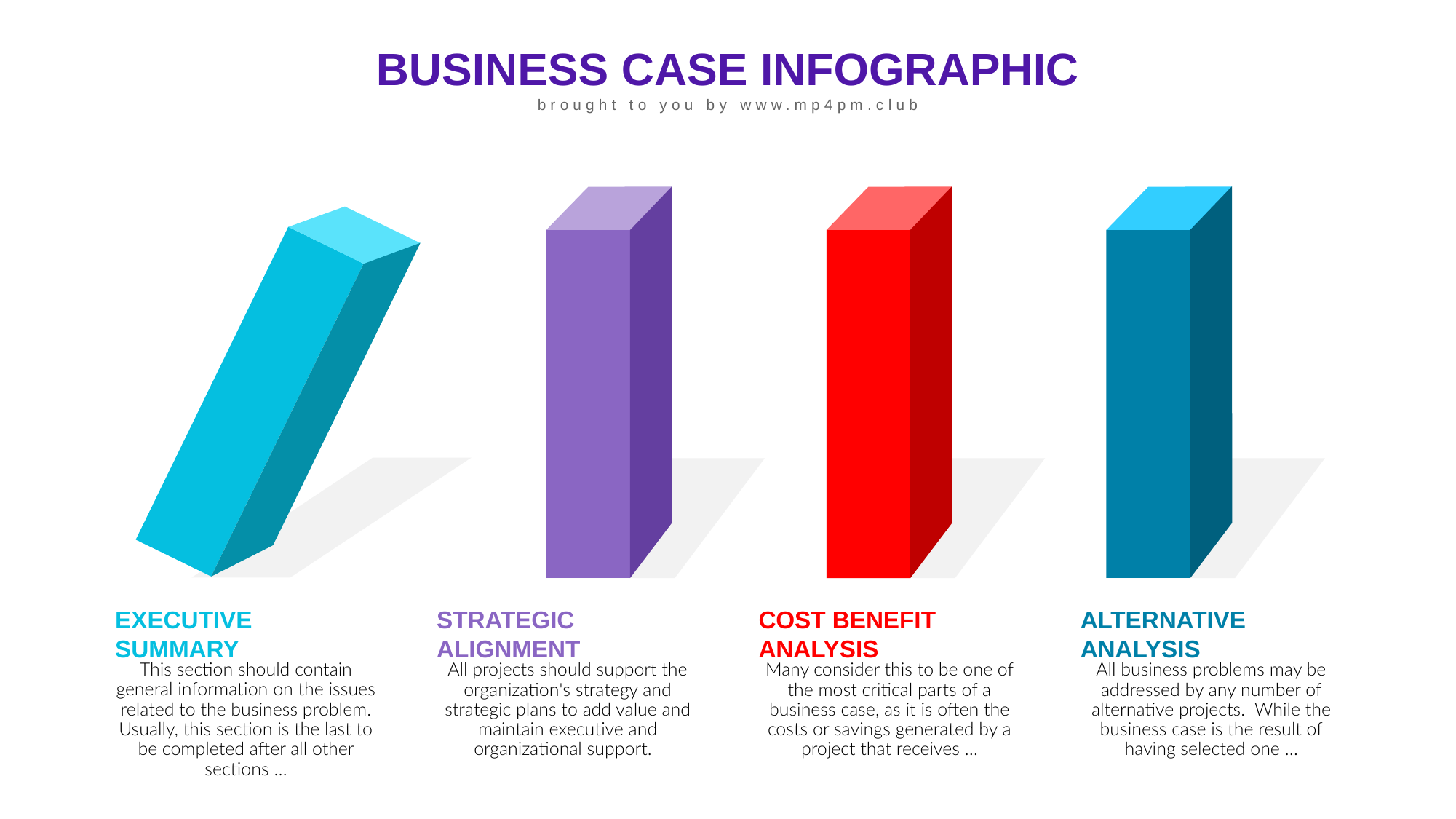

BUSINESS CASE INFOGRAPHIC
brought to you by www.mp4pm.club

EXECUTIVE SUMMARY
STRATEGIC ALIGNMENT
COST BENEFIT ANALYSIS
ALTERNATIVE ANALYSIS
This section should contain general information on the issues related to the business problem. Usually, this section is the last to be completed after all other sections …
All projects should support the organization's strategy and strategic plans to add value and maintain executive and organizational support.
Many consider this to be one of the most critical parts of a business case, as it is often the costs or savings generated by a project that receives …
All business problems may be addressed by any number of alternative projects.  While the business case is the result of having selected one …